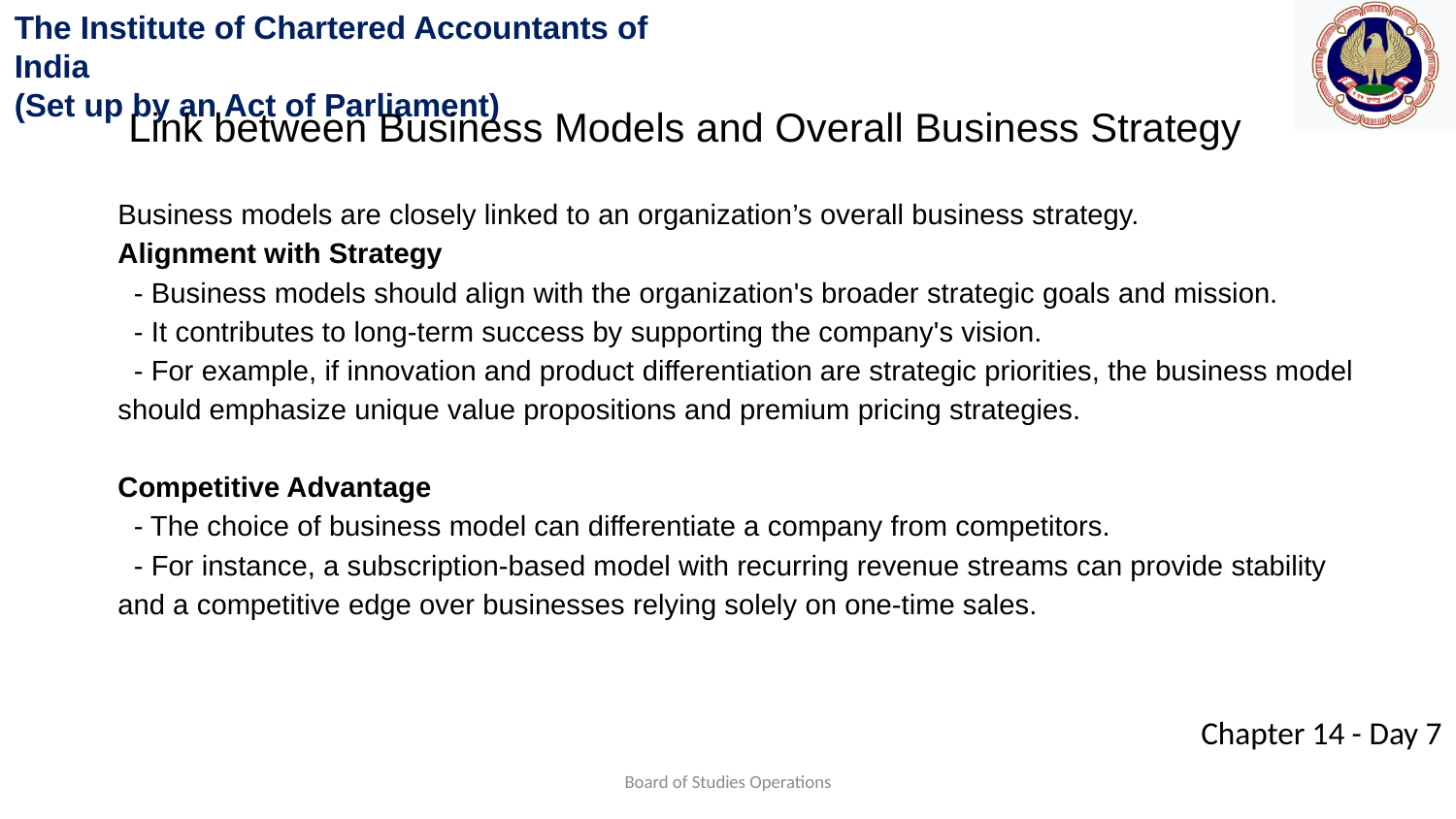

Link between Business Models and Overall Business Strategy
Business models are closely linked to an organization’s overall business strategy.
Alignment with Strategy
  - Business models should align with the organization's broader strategic goals and mission.
  - It contributes to long-term success by supporting the company's vision.
  - For example, if innovation and product differentiation are strategic priorities, the business model should emphasize unique value propositions and premium pricing strategies.

Competitive Advantage
  - The choice of business model can differentiate a company from competitors.
  - For instance, a subscription-based model with recurring revenue streams can provide stability and a competitive edge over businesses relying solely on one-time sales.
Board of Studies Operations